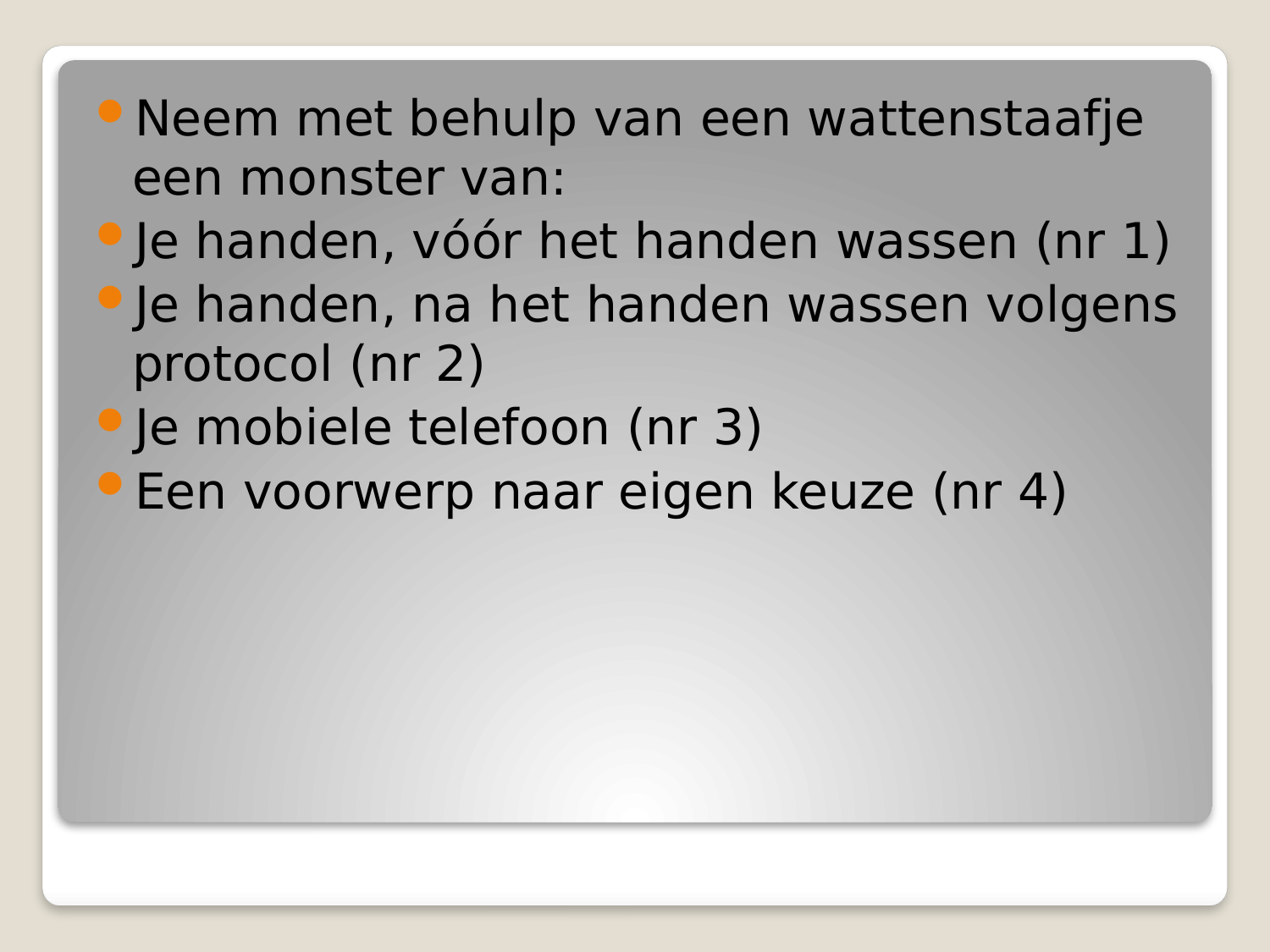

Neem met behulp van een wattenstaafje een monster van:
Je handen, vóór het handen wassen (nr 1)
Je handen, na het handen wassen volgens protocol (nr 2)
Je mobiele telefoon (nr 3)
Een voorwerp naar eigen keuze (nr 4)

#